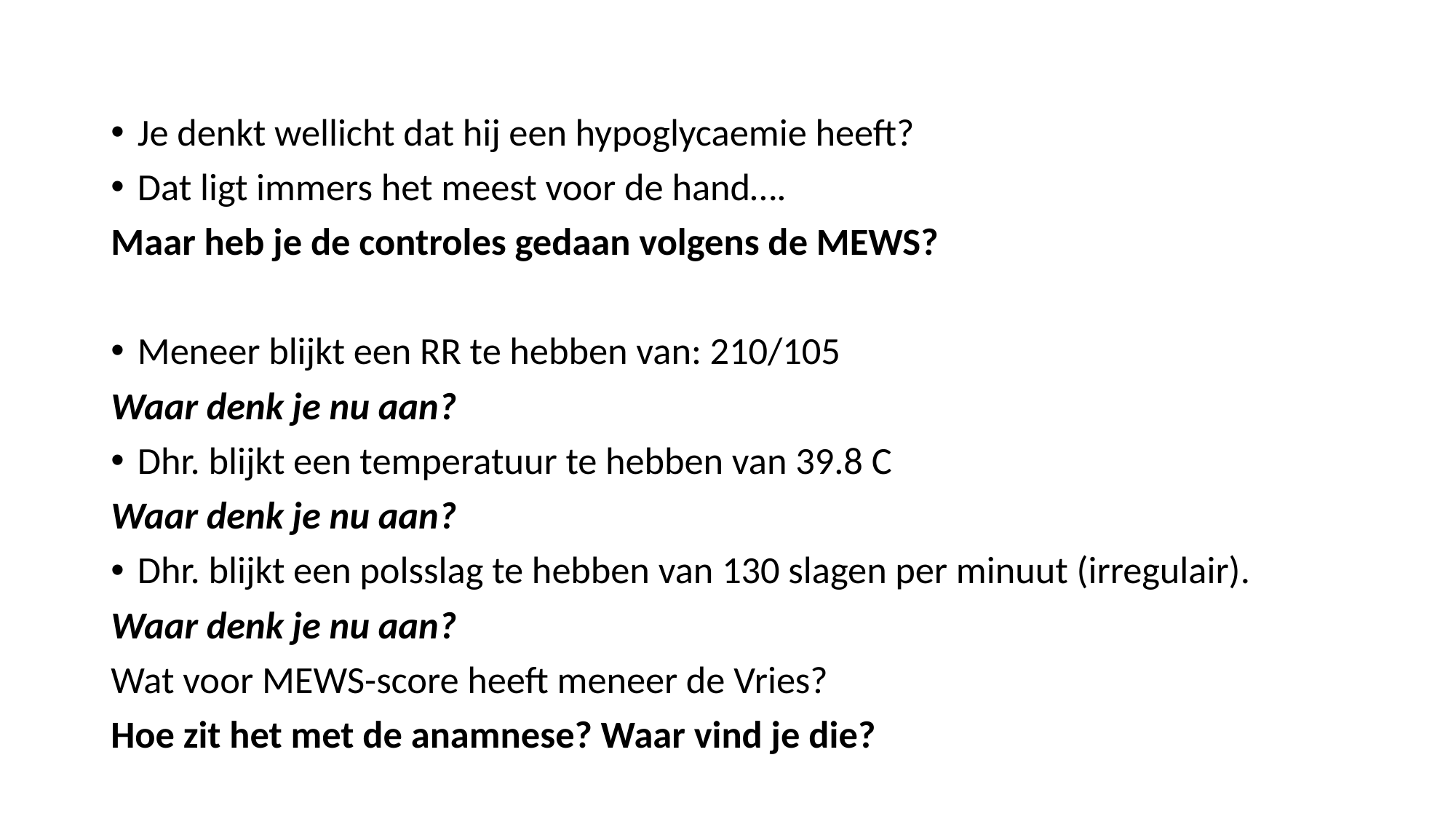

#
Je denkt wellicht dat hij een hypoglycaemie heeft?
Dat ligt immers het meest voor de hand….
Maar heb je de controles gedaan volgens de MEWS?

Meneer blijkt een RR te hebben van: 210/105
Waar denk je nu aan?
Dhr. blijkt een temperatuur te hebben van 39.8 C
Waar denk je nu aan?
Dhr. blijkt een polsslag te hebben van 130 slagen per minuut (irregulair).
Waar denk je nu aan?
Wat voor MEWS-score heeft meneer de Vries?
Hoe zit het met de anamnese? Waar vind je die?